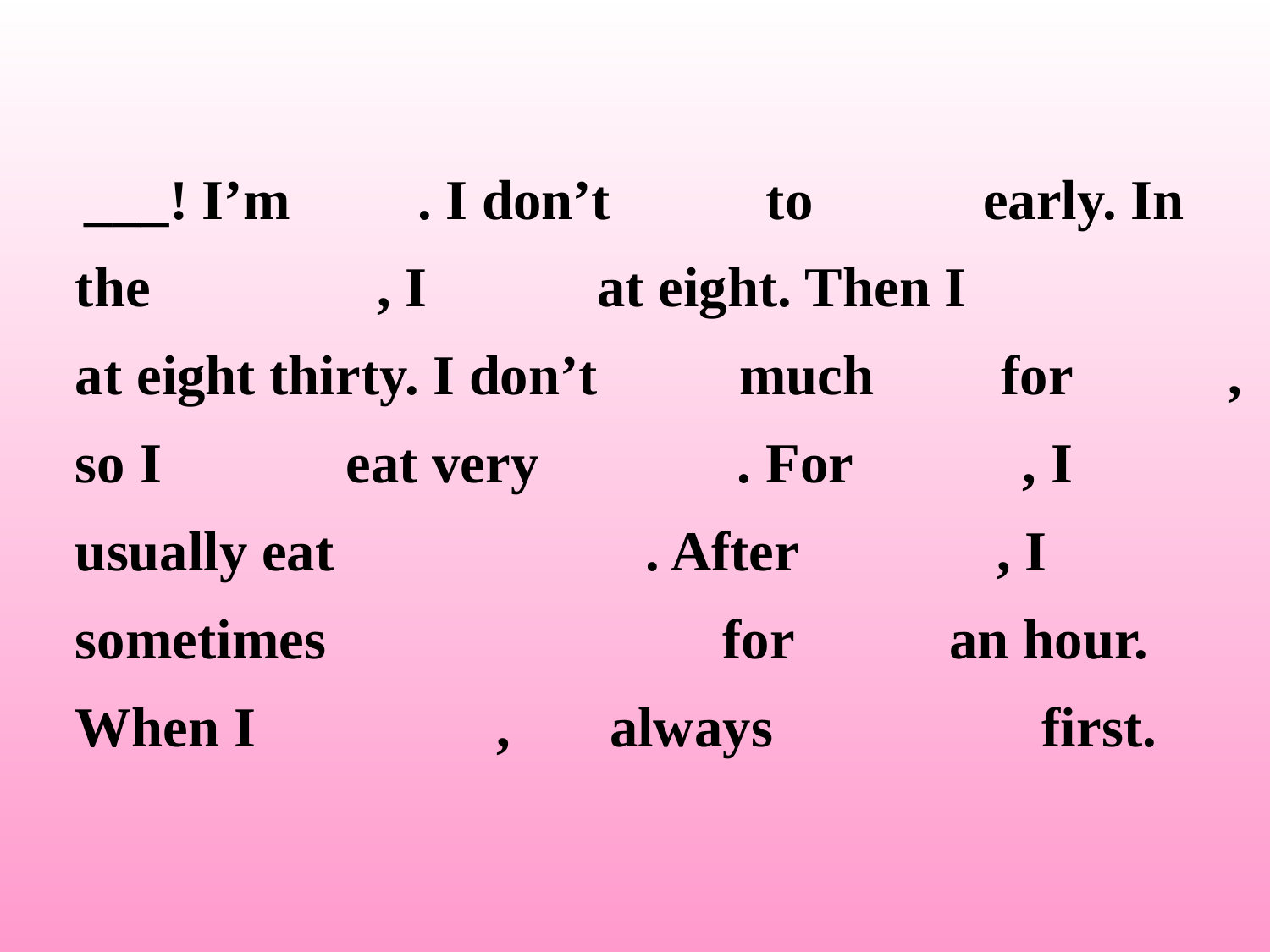

___! I’m         . I don’t           to            early. In the                , I            at eight. Then I                     at eight thirty. I don’t          much         for           , so I             eat very              . For            , I usually eat                      . After              , I sometimes                            for           an hour. When I                 ,       always                   first.